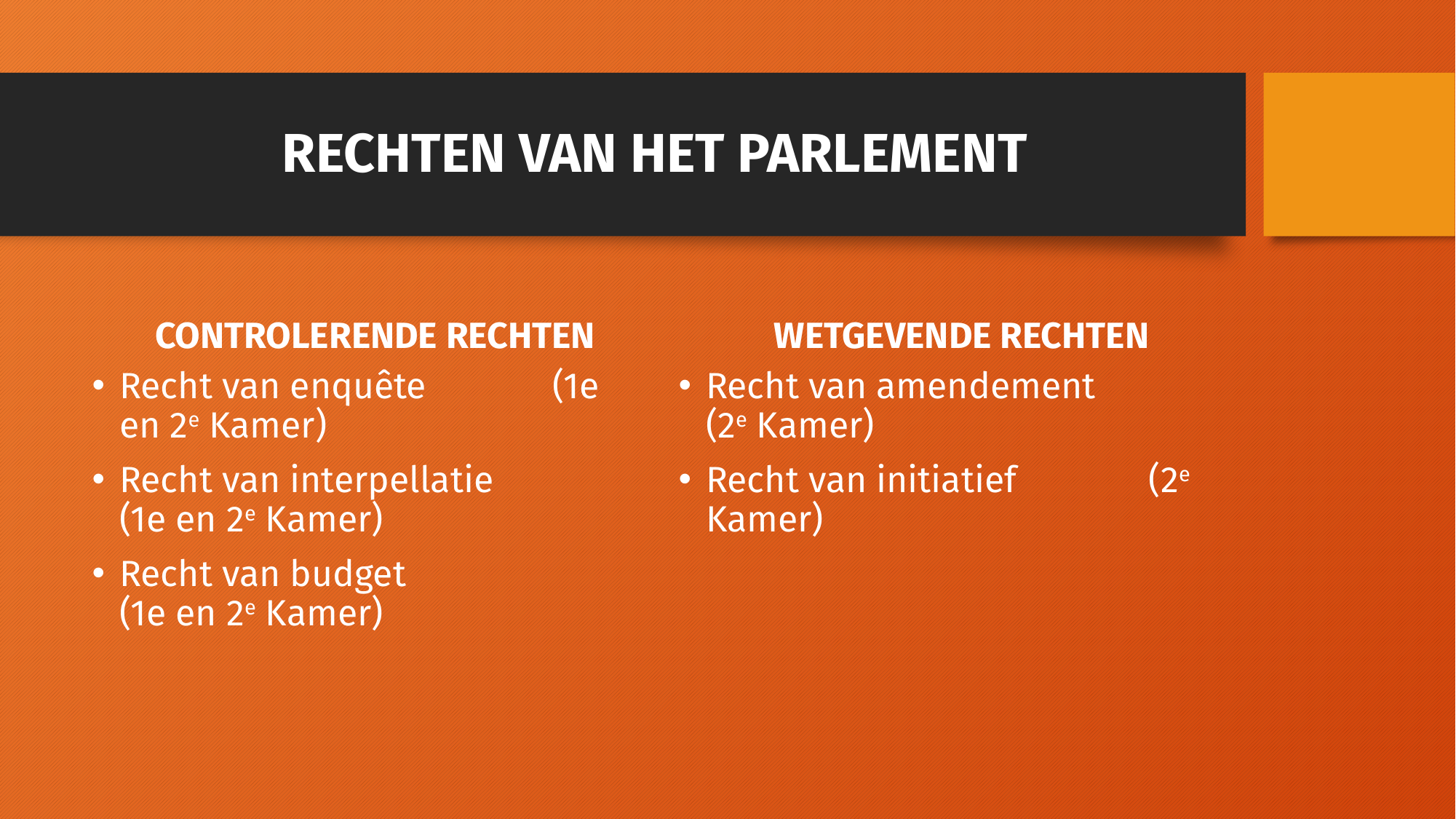

# RECHTEN VAN HET PARLEMENT
CONTROLERENDE RECHTEN
WETGEVENDE RECHTEN
Recht van enquête 	           (1e en 2e Kamer)
Recht van interpellatie              (1e en 2e Kamer)
Recht van budget                      (1e en 2e Kamer)

Recht van amendement 	      (2e Kamer)
Recht van initiatief 	            (2e Kamer)